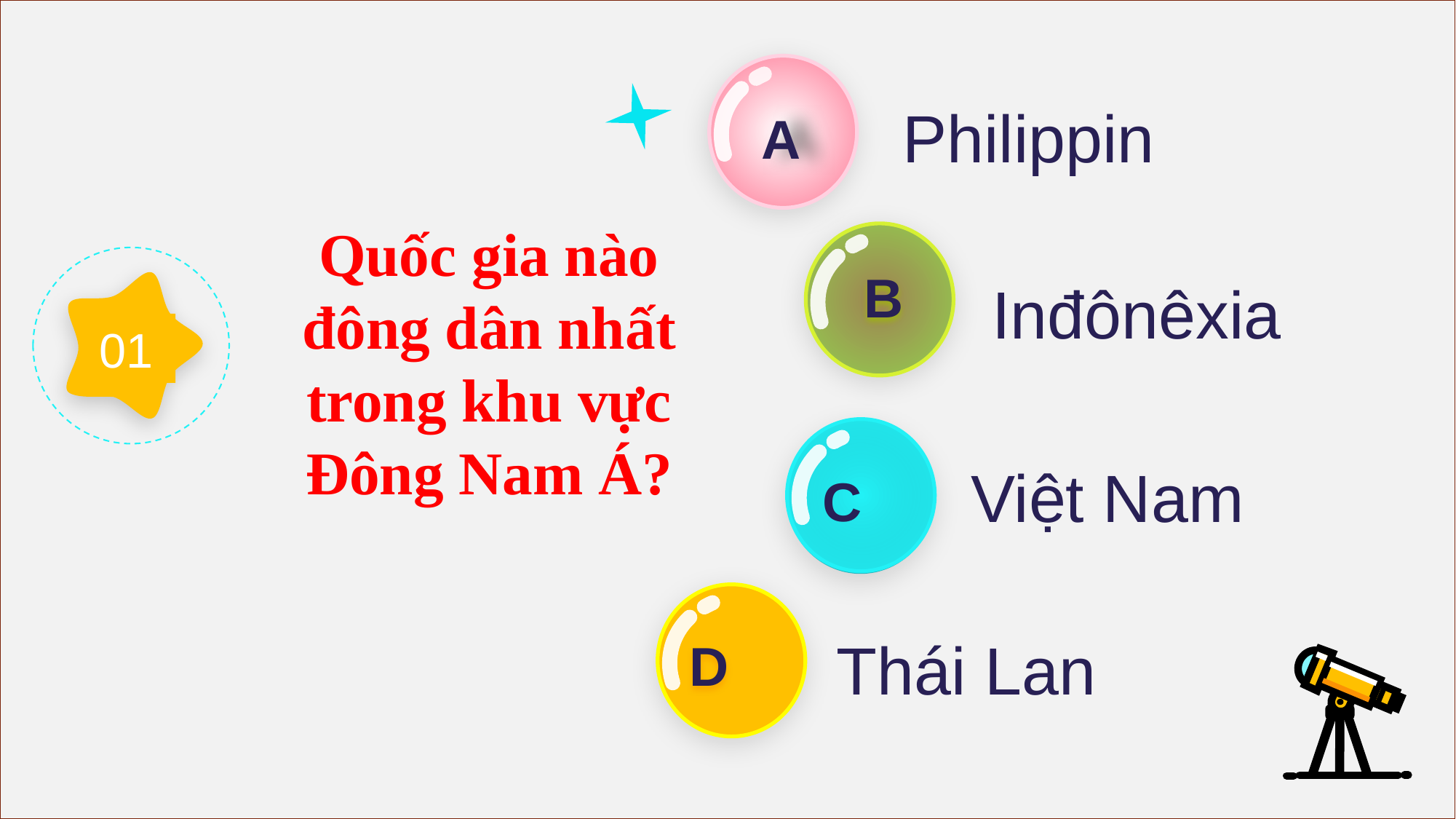

A
Philippin

Quốc gia nào đông dân nhất trong khu vực Đông Nam Á?

B

Inđônêxia

01
Việt Nam

C

D

Thái Lan